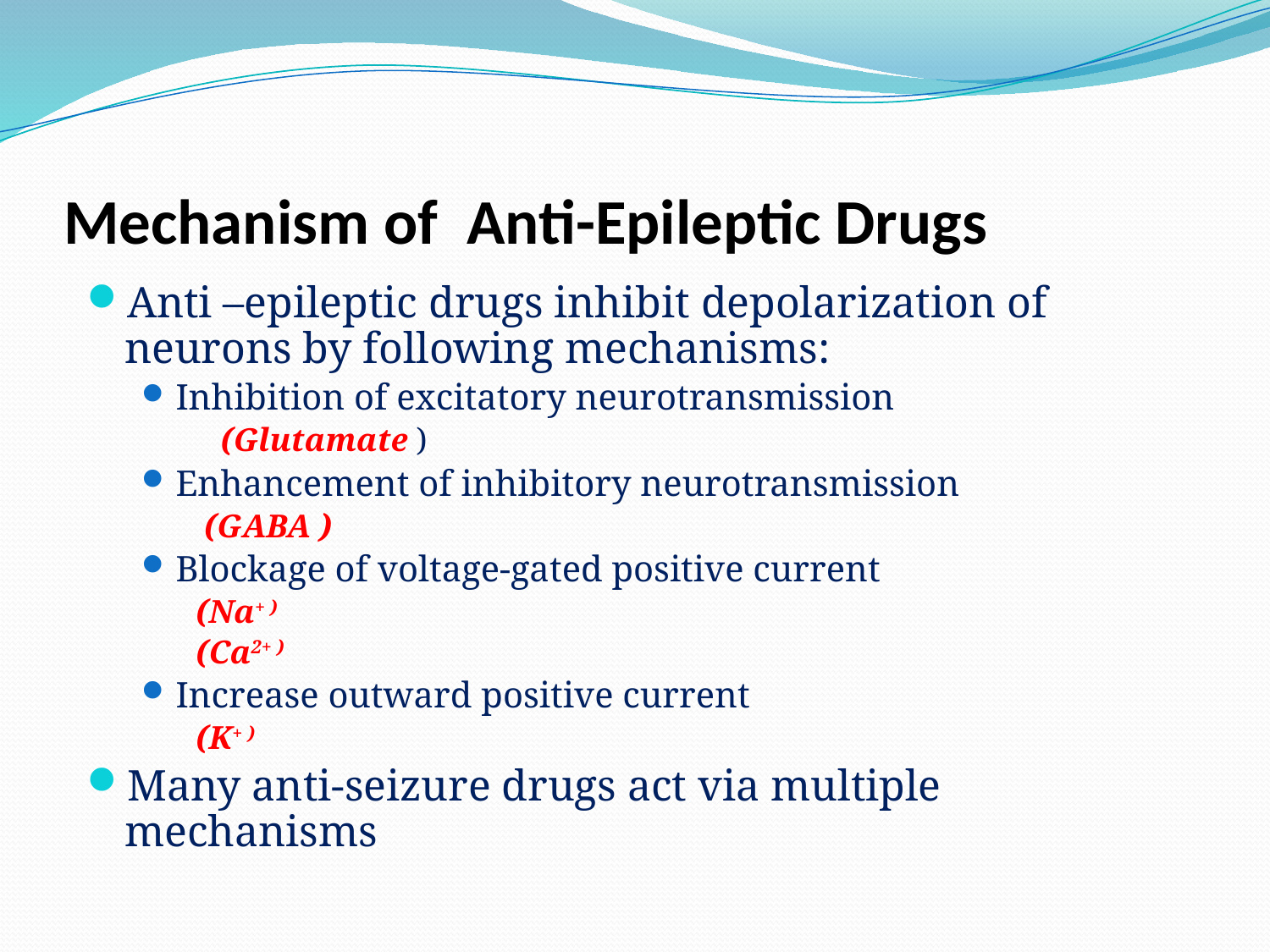

# Mechanism of  Anti-Epileptic Drugs
Anti –epileptic drugs inhibit depolarization of neurons by following mechanisms:
Inhibition of excitatory neurotransmission
     (Glutamate )
Enhancement of inhibitory neurotransmission
   (GABA )
Blockage of voltage-gated positive current
  (Na+ )
  (Ca2+ )
Increase outward positive current
  (K+ )
Many anti-seizure drugs act via multiple mechanisms